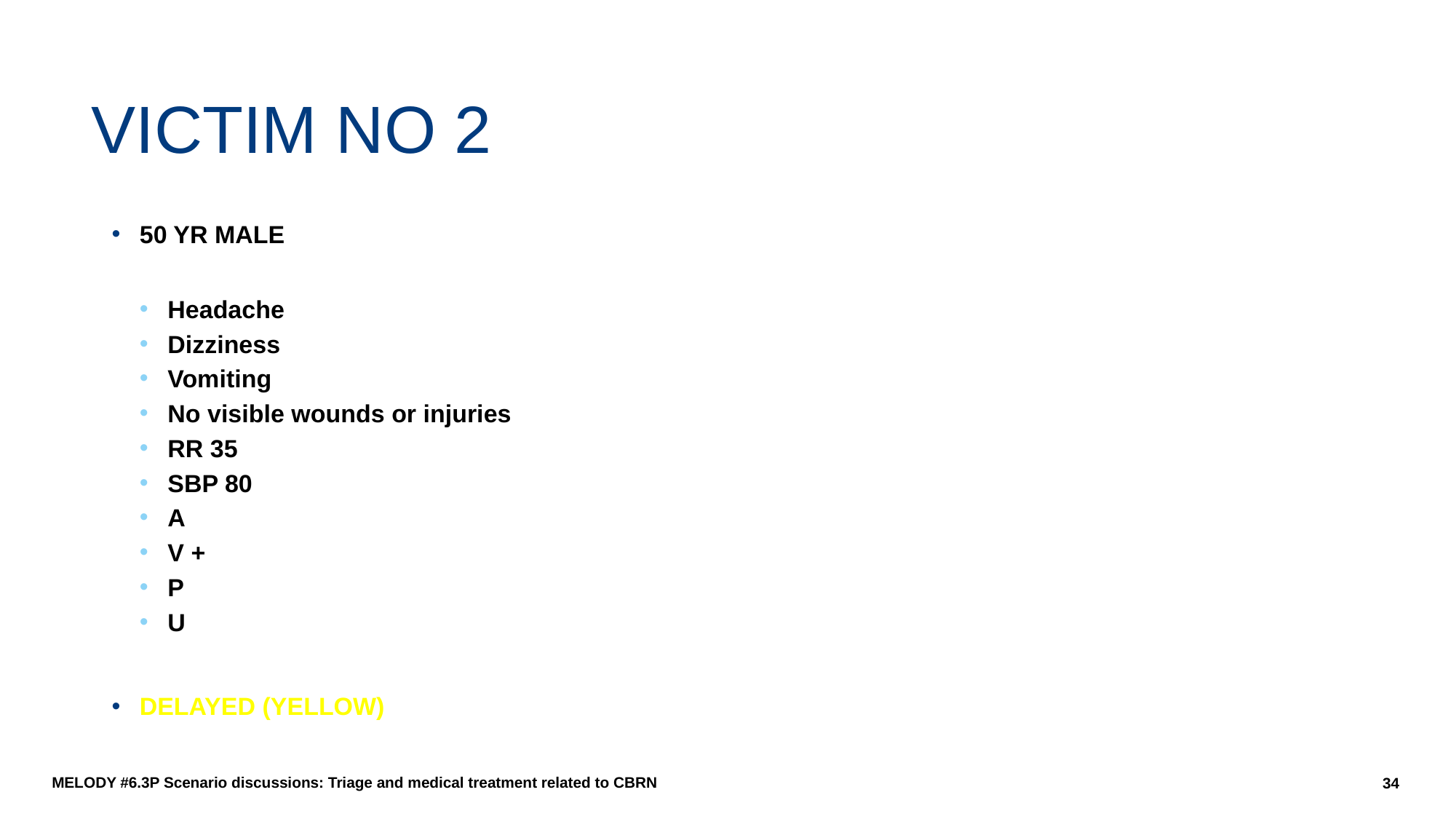

# VICTIM NO 2
50 YR MALE

Headache
Dizziness
Vomiting
No visible wounds or injuries
RR 35
SBP 80
A
V +
P
U

DELAYED (YELLOW)

MELODY #6.3P Scenario discussions: Triage and medical treatment related to CBRN
34